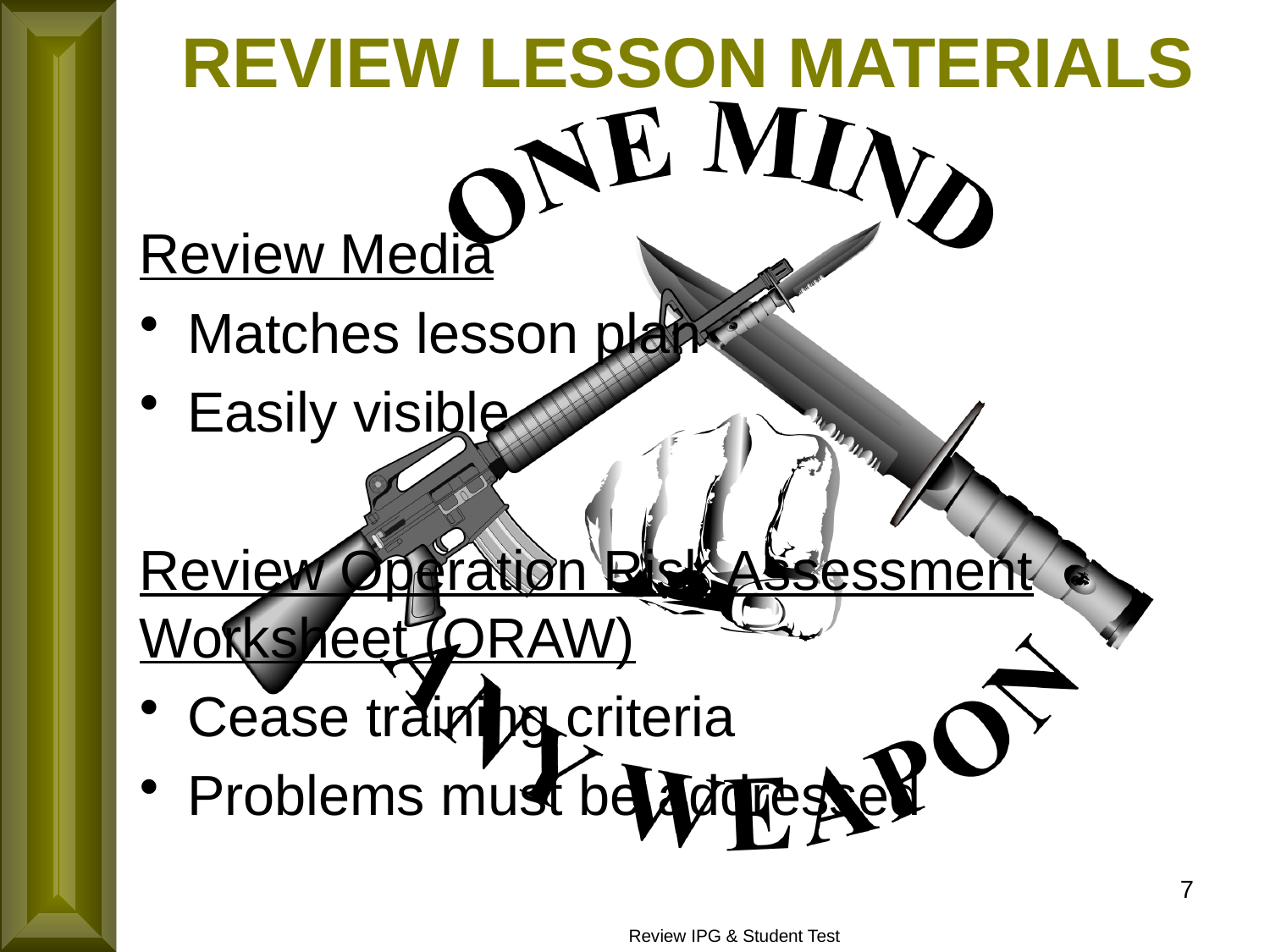

REVIEW LESSON MATERIALS
Review Media
Matches lesson plan
Easily visible

Review Operation Risk Assessment Worksheet (ORAW)
Cease training criteria
Problems must be addressed
7
Review IPG & Student Test